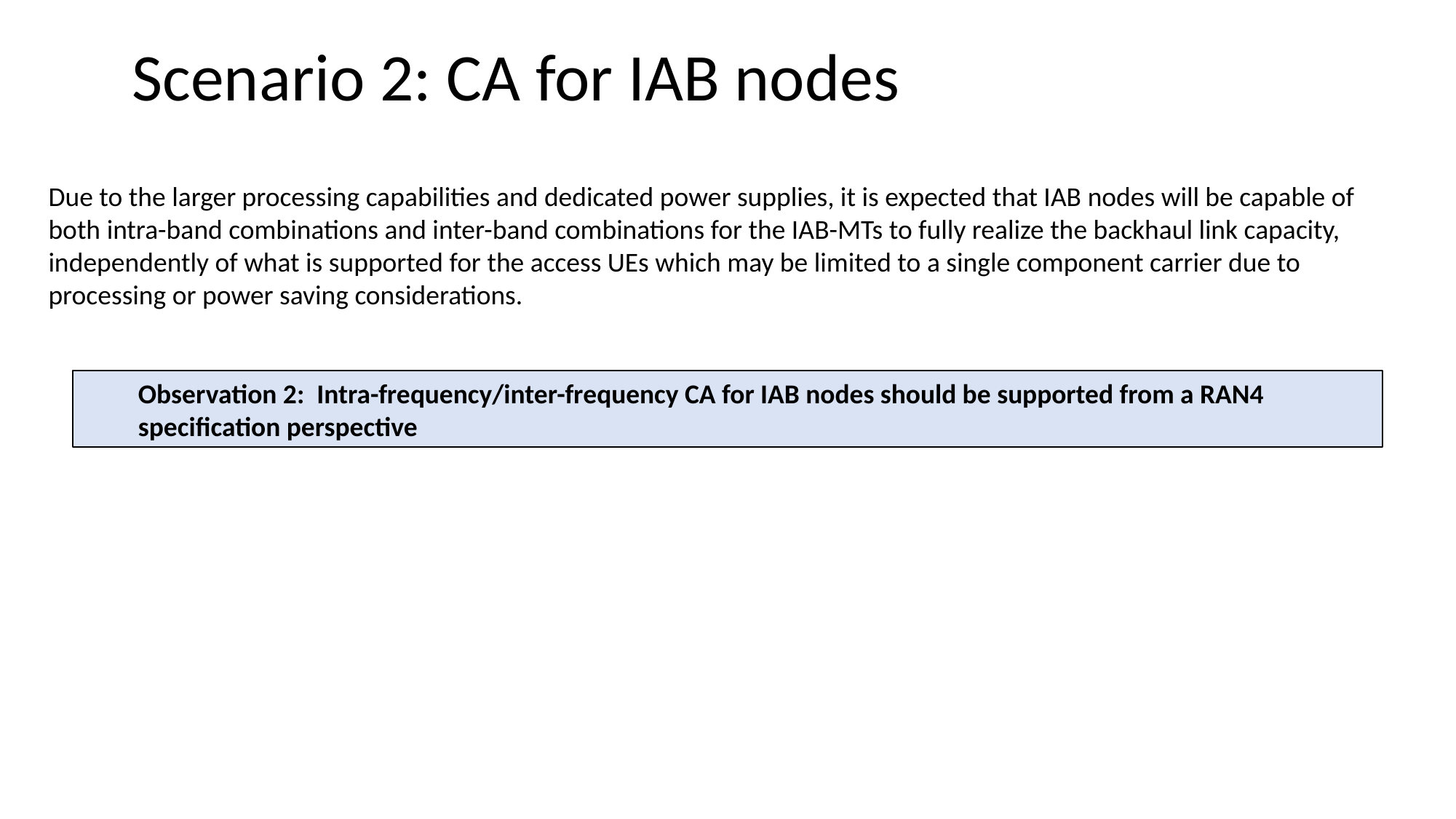

# Scenario 2: CA for IAB nodes
Due to the larger processing capabilities and dedicated power supplies, it is expected that IAB nodes will be capable of both intra-band combinations and inter-band combinations for the IAB-MTs to fully realize the backhaul link capacity, independently of what is supported for the access UEs which may be limited to a single component carrier due to processing or power saving considerations.

Observation 2:  Intra-frequency/inter-frequency CA for IAB nodes should be supported from a RAN4 specification perspective